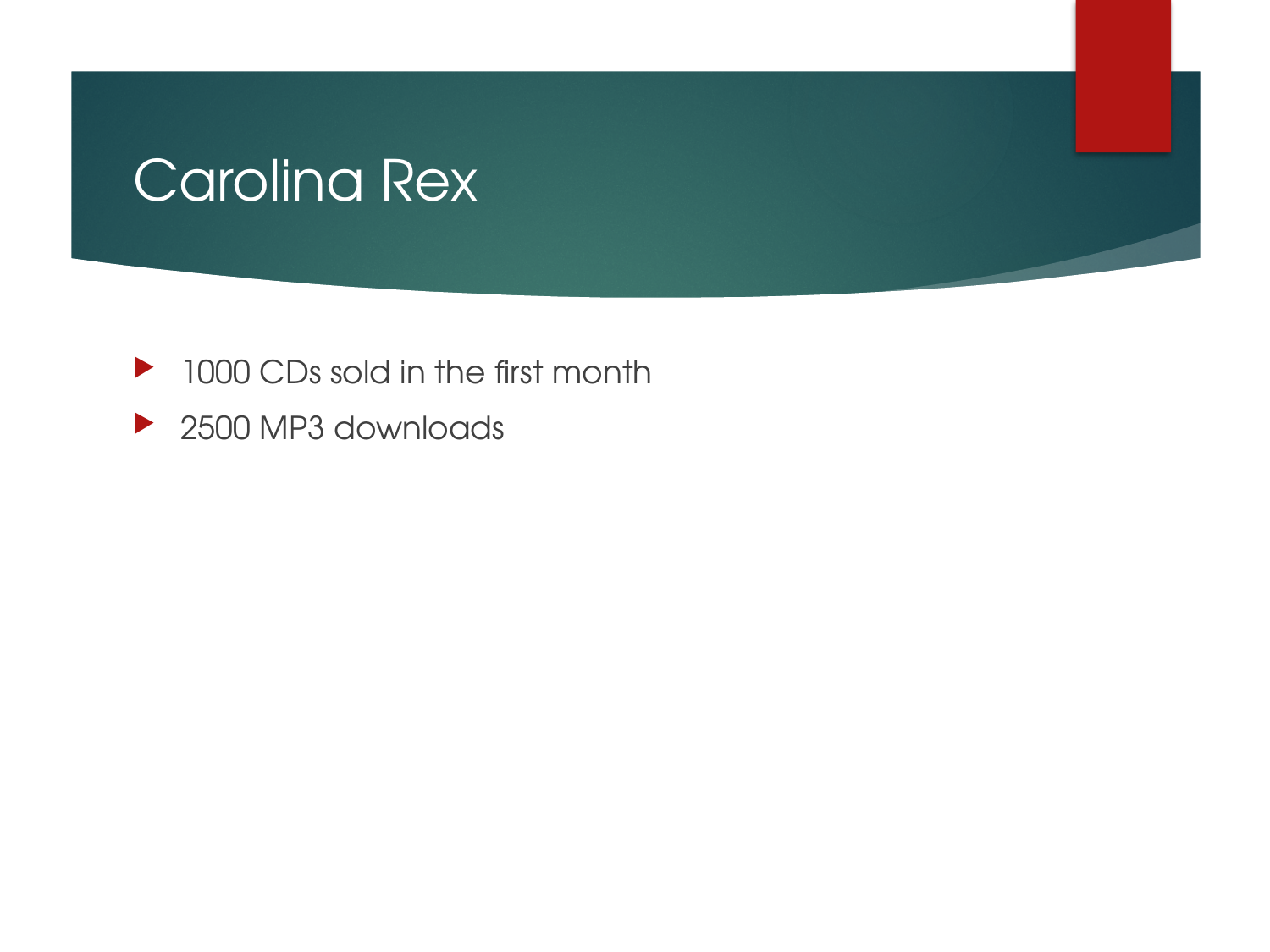

# Carolina Rex
1000 CDs sold in the first month
2500 MP3 downloads